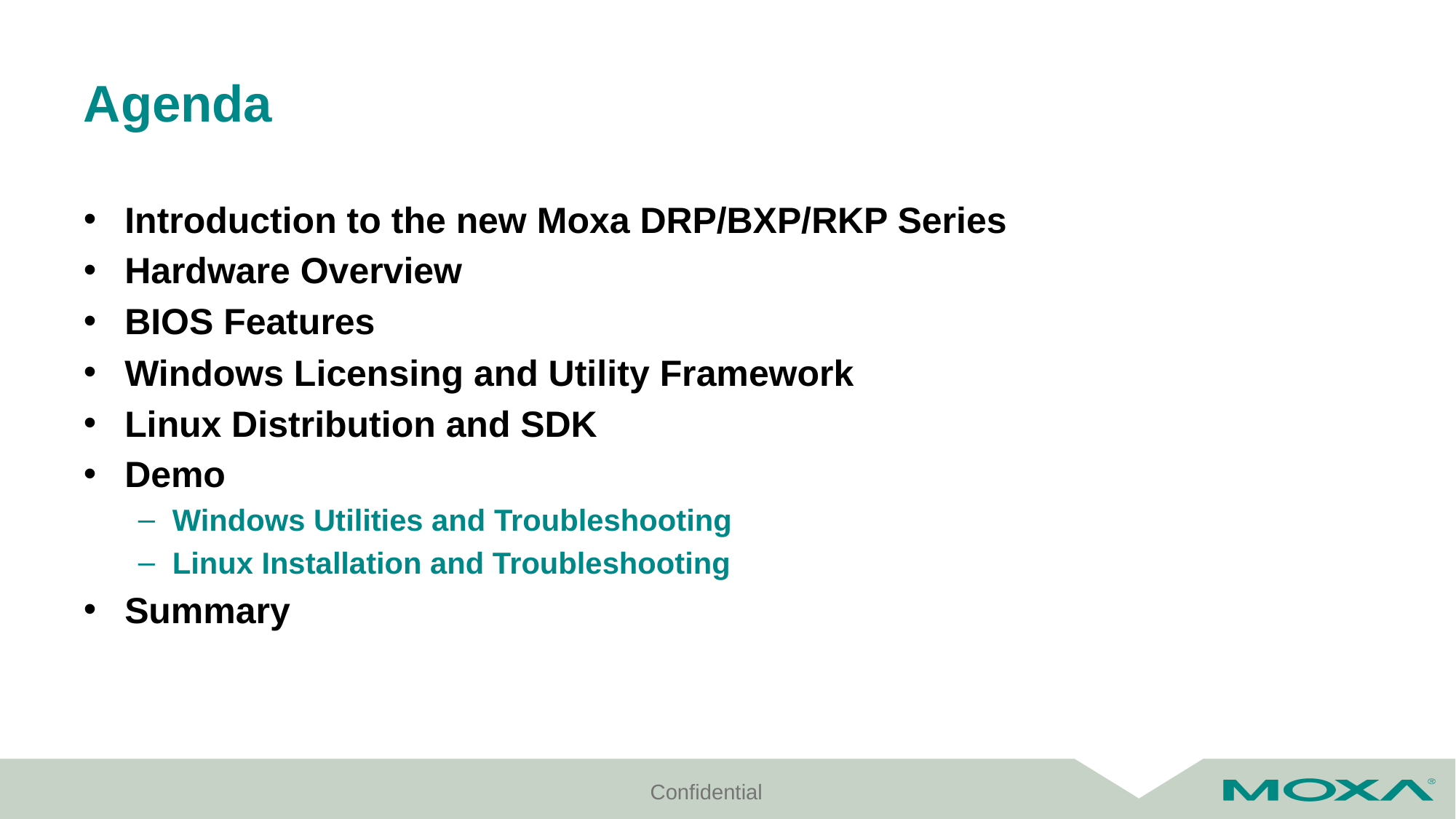

# Agenda
Introduction to the new Moxa DRP/BXP/RKP Series
Hardware Overview
BIOS Features
Windows Licensing and Utility Framework
Linux Distribution and SDK
Demo
Windows Utilities and Troubleshooting
Linux Installation and Troubleshooting
Summary